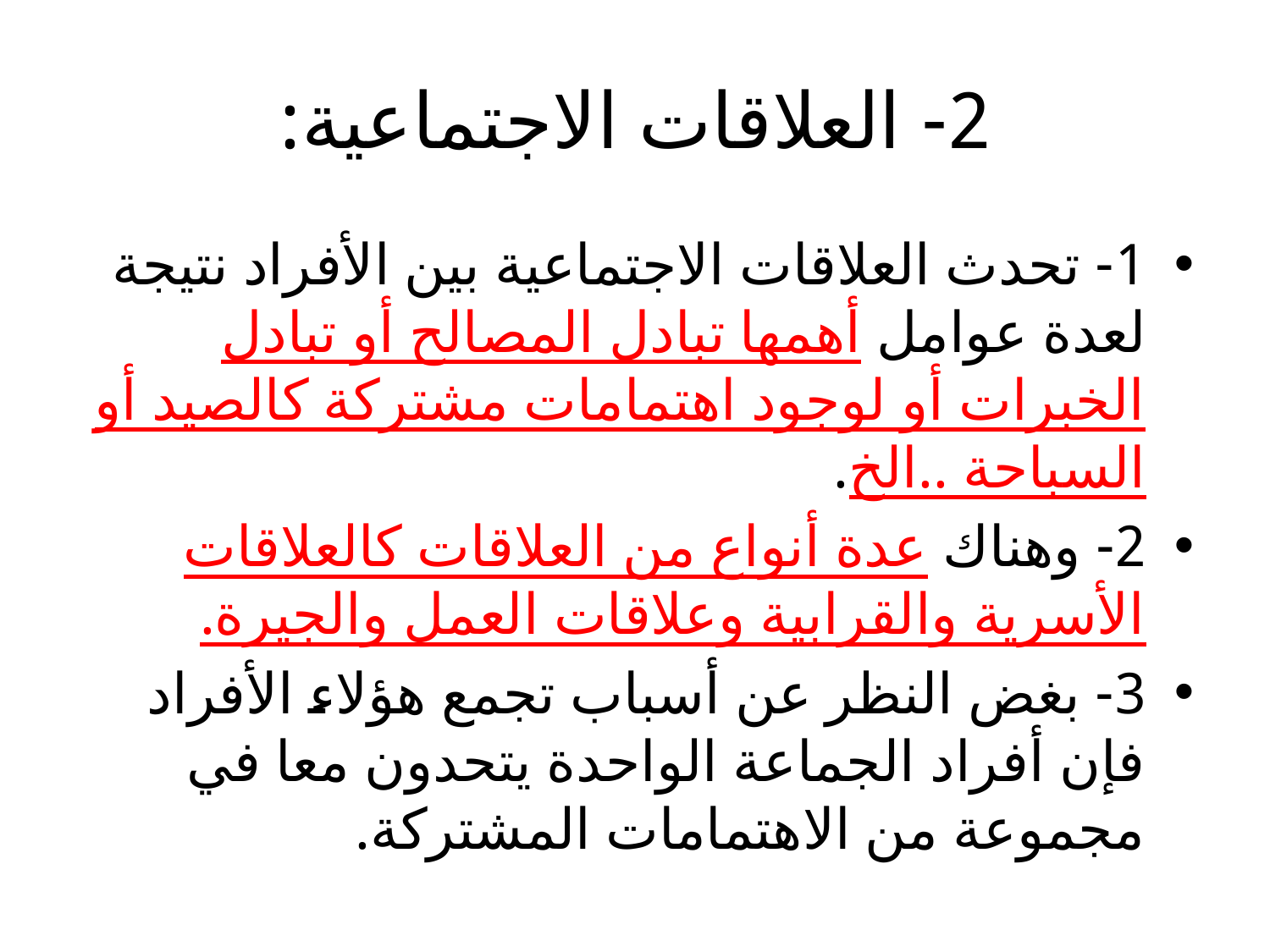

# 2- العلاقات الاجتماعية:
1- تحدث العلاقات الاجتماعية بين الأفراد نتيجة لعدة عوامل أهمها تبادل المصالح أو تبادل الخبرات أو لوجود اهتمامات مشتركة كالصيد أو السباحة ..الخ.
2- وهناك عدة أنواع من العلاقات كالعلاقات الأسرية والقرابية وعلاقات العمل والجيرة.
3- بغض النظر عن أسباب تجمع هؤلاء الأفراد فإن أفراد الجماعة الواحدة يتحدون معا في مجموعة من الاهتمامات المشتركة.